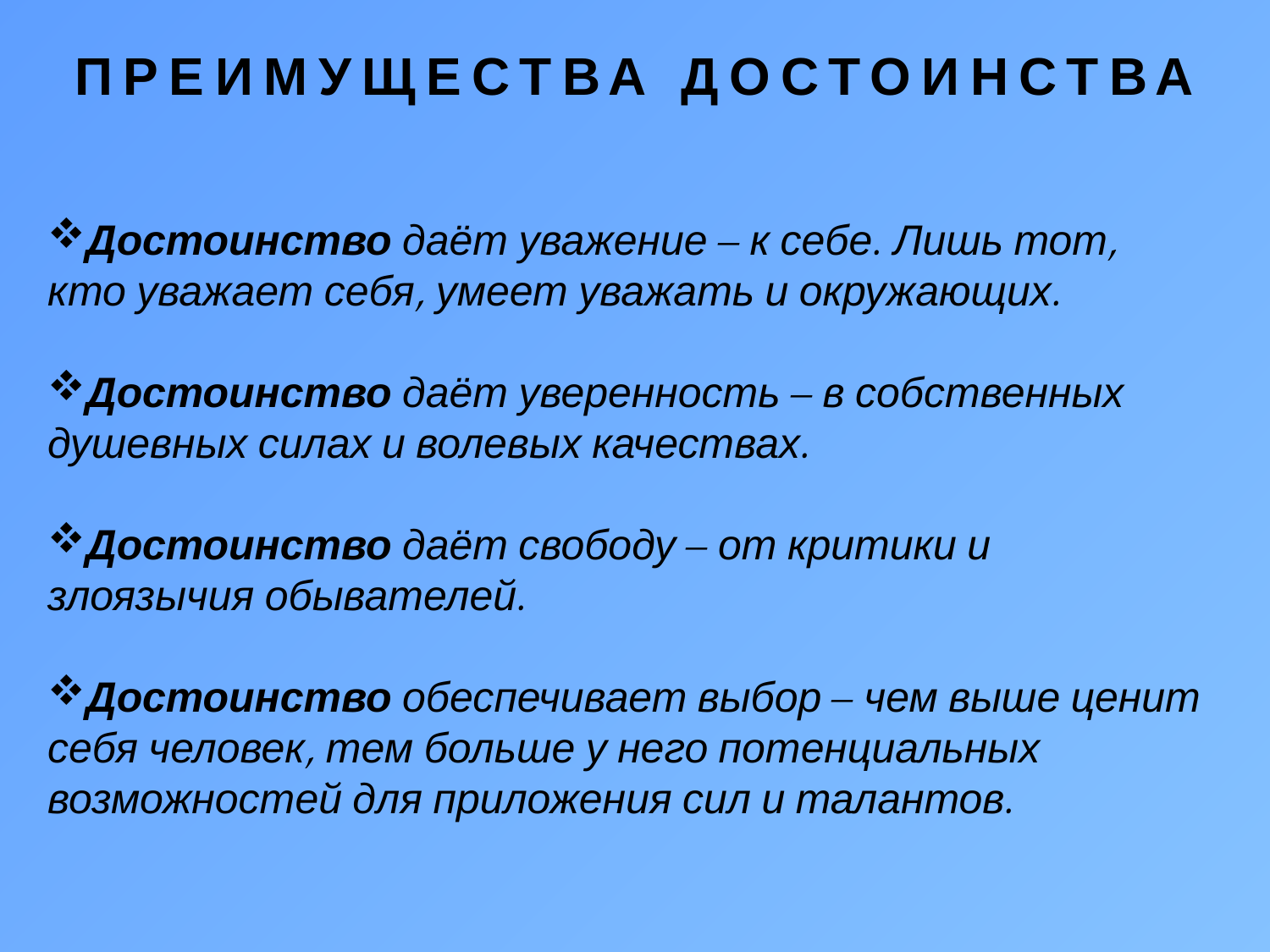

ПРЕИМУЩЕСТВА ДОСТОИНСТВА

Достоинство даёт уважение – к себе. Лишь тот, кто уважает себя, умеет уважать и окружающих.

Достоинство даёт уверенность – в собственных душевных силах и волевых качествах.

Достоинство даёт свободу – от критики и злоязычия обывателей.

Достоинство обеспечивает выбор – чем выше ценит себя человек, тем больше у него потенциальных возможностей для приложения сил и талантов.